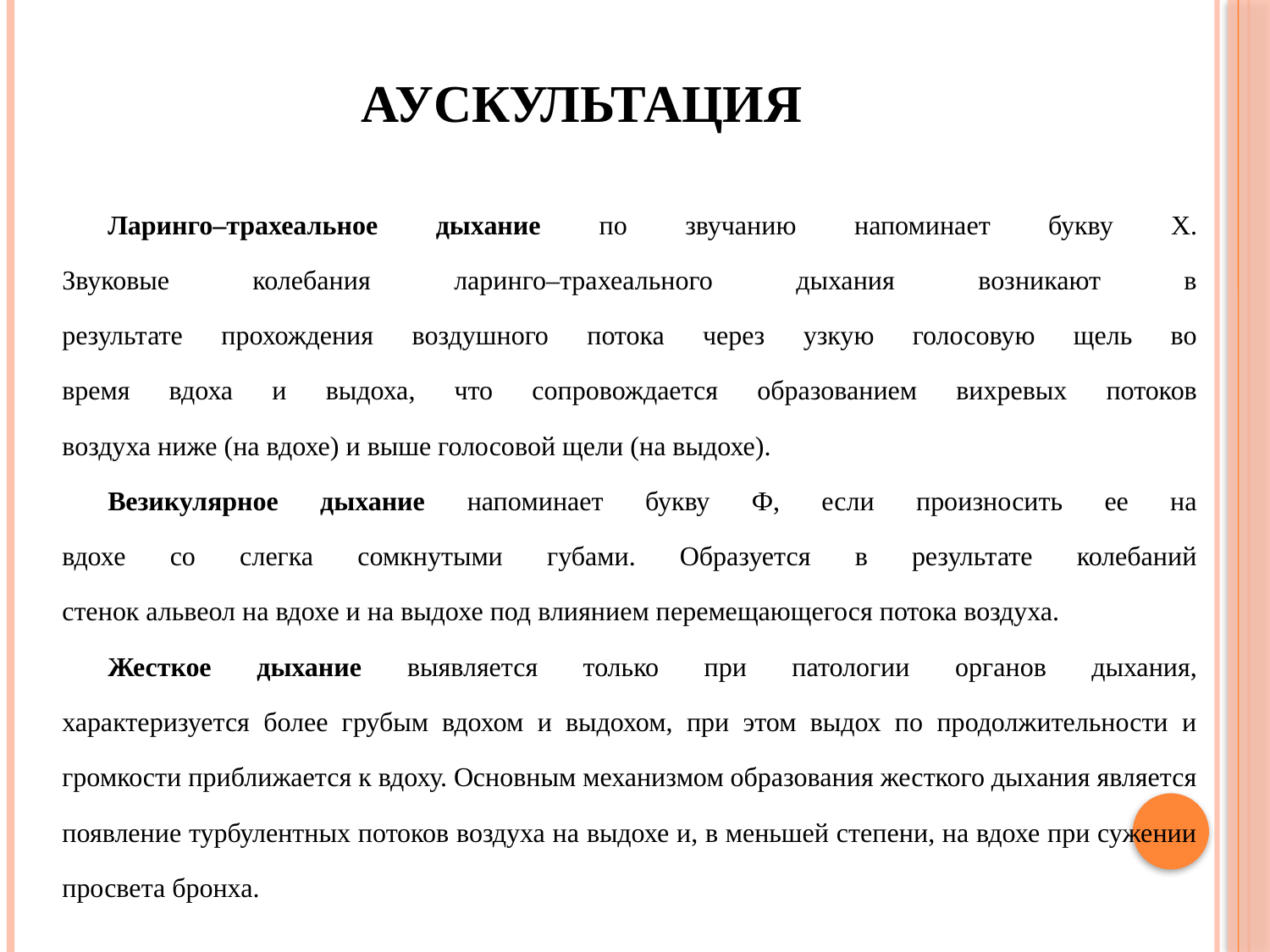

# Аускультация
Ларинго–трахеальное дыхание по звучанию напоминает букву X.
Звуковые колебания ларинго–трахеального дыхания возникают в
результате прохождения воздушного потока через узкую голосовую щель во
время вдоха и выдоха, что сопровождается образованием вихревых потоков
воздуха ниже (на вдохе) и выше голосовой щели (на выдохе).
Везикулярное дыхание напоминает букву Ф, если произносить ее на
вдохе со слегка сомкнутыми губами. Образуется в результате колебаний
стенок альвеол на вдохе и на выдохе под влиянием перемещающегося потока воздуха.
Жесткое дыхание выявляется только при патологии органов дыхания,
характеризуется более грубым вдохом и выдохом, при этом выдох по продолжительности и громкости приближается к вдоху. Основным механизмом образования жесткого дыхания является появление турбулентных потоков воздуха на выдохе и, в меньшей степени, на вдохе при сужении просвета бронха.